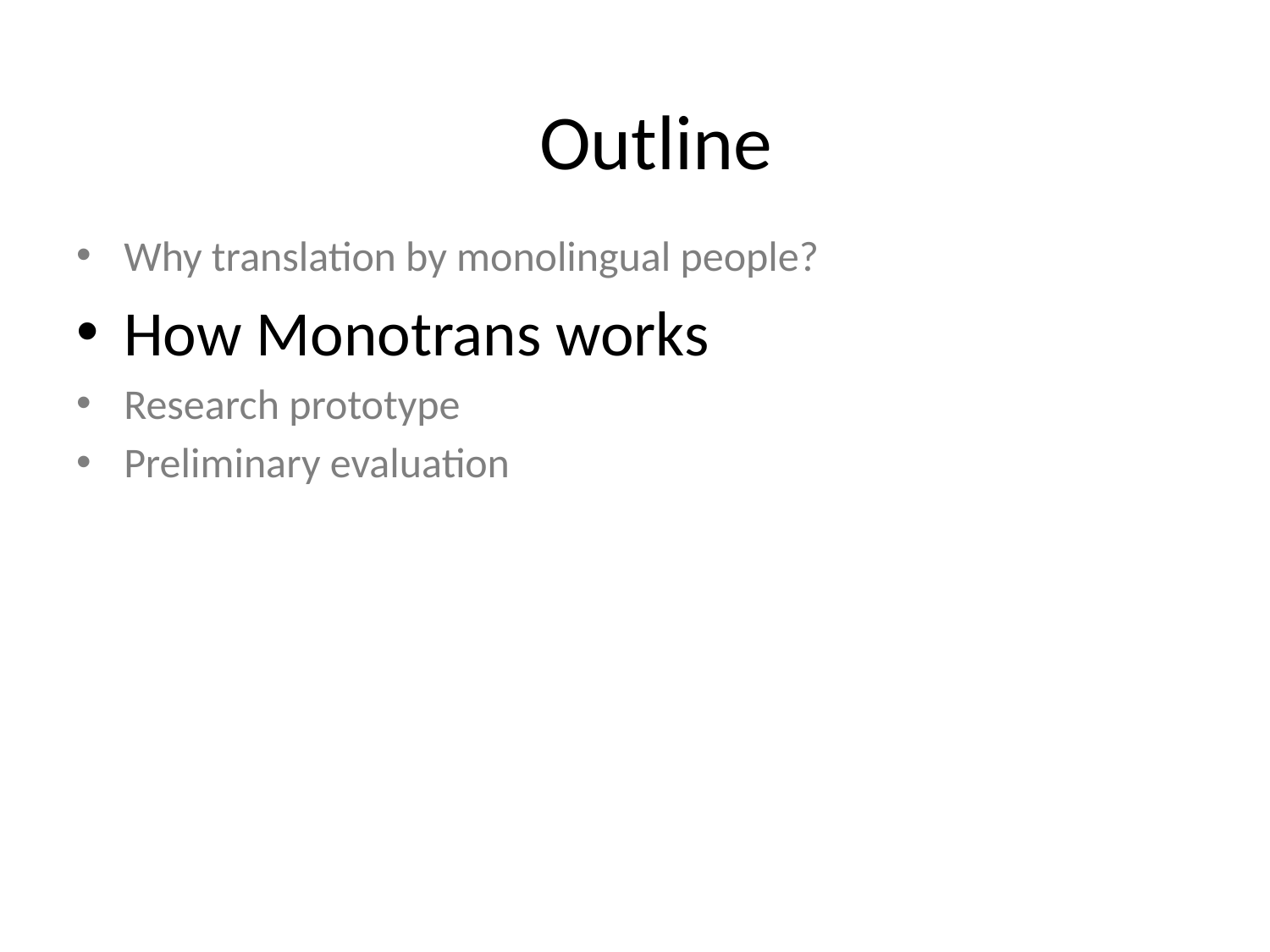

Outline
Why translation by monolingual people?
How Monotrans works
Research prototype
Preliminary evaluation